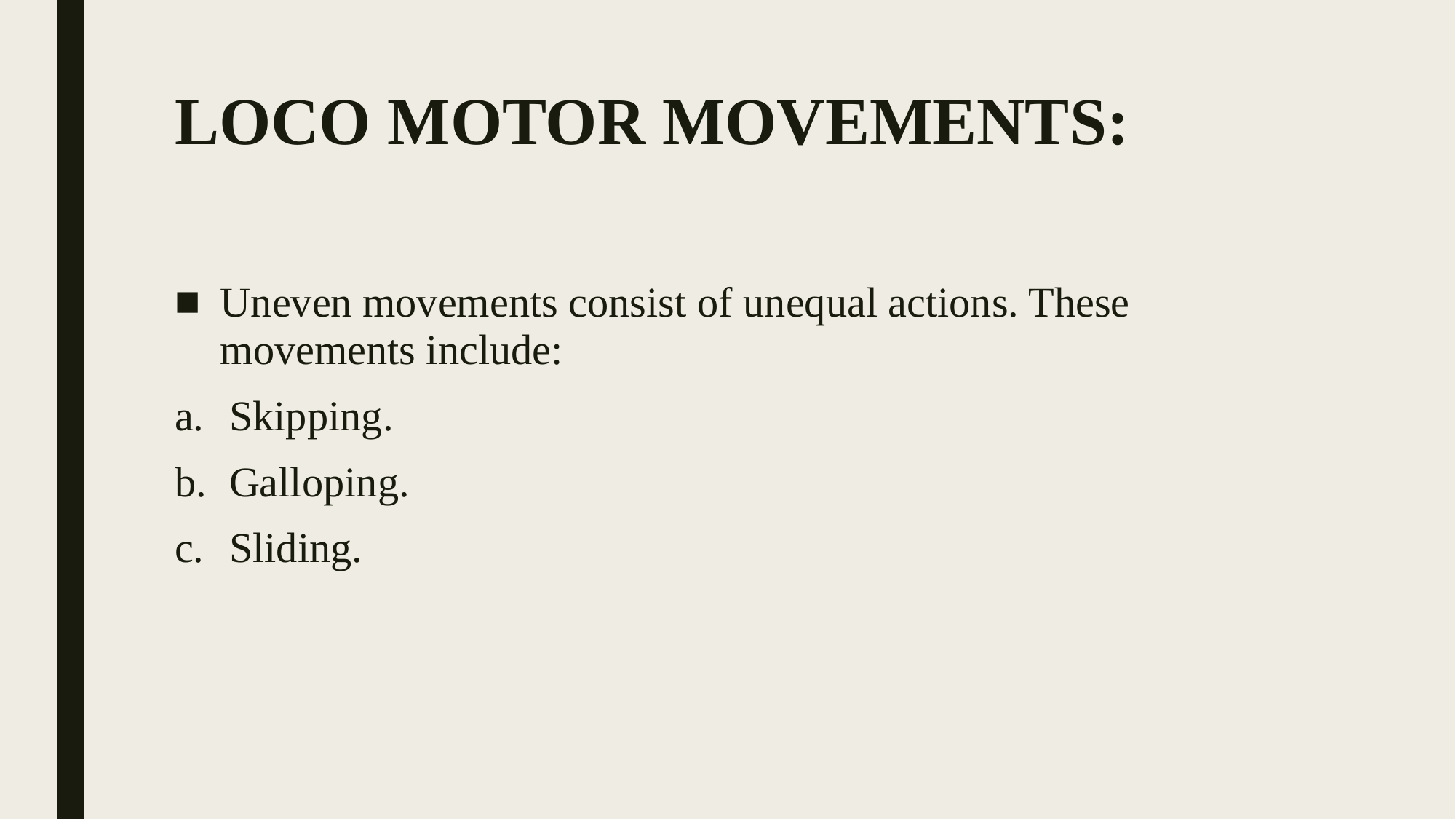

# LOCO MOTOR MOVEMENTS:
Uneven movements consist of unequal actions. These movements include:
Skipping.
Galloping.
Sliding.